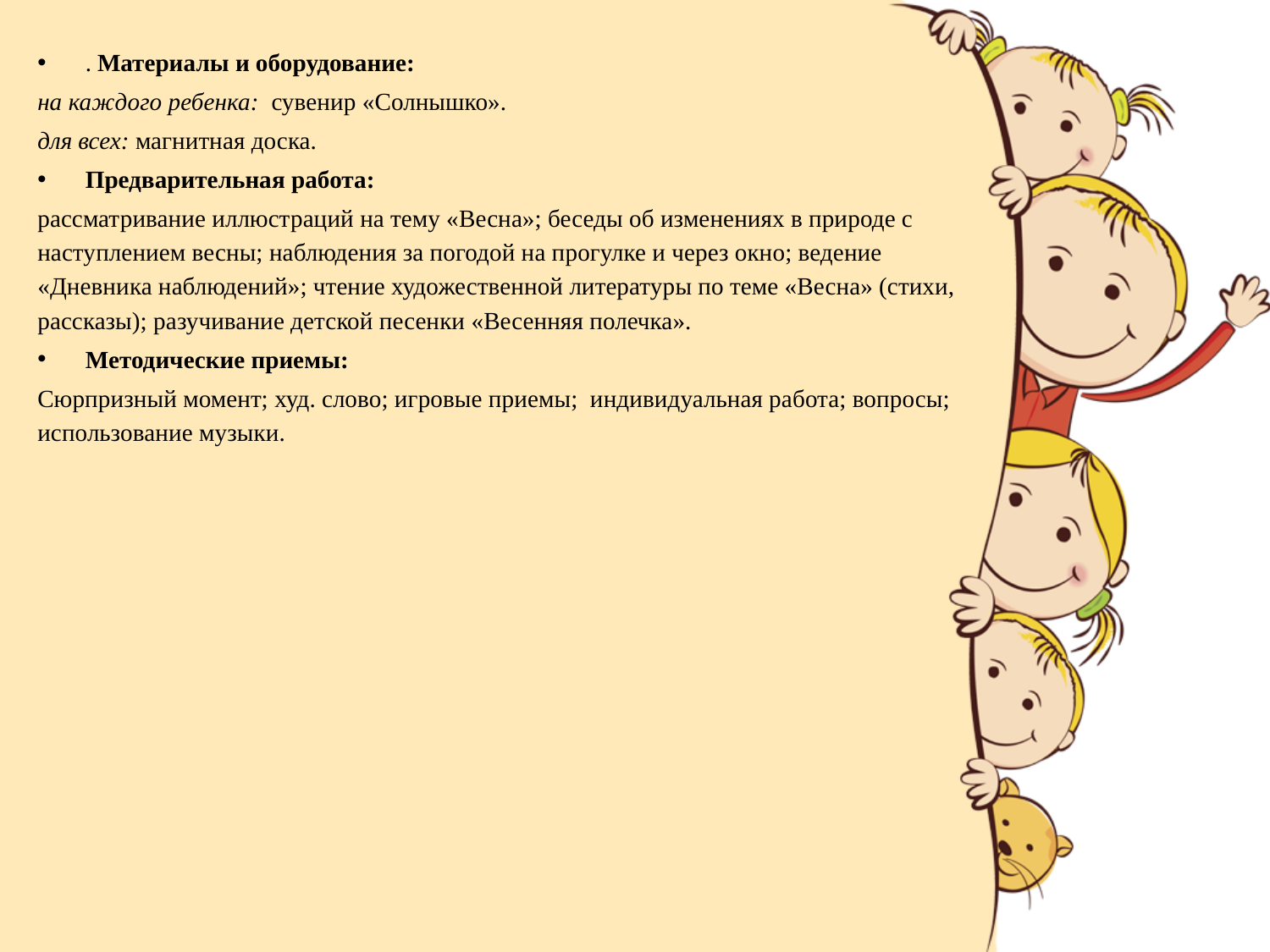

. Материалы и оборудование:
на каждого ребенка:  сувенир «Солнышко».
для всех: магнитная доска.
Предварительная работа:
рассматривание иллюстраций на тему «Весна»; беседы об изменениях в природе с наступлением весны; наблюдения за погодой на прогулке и через окно; ведение «Дневника наблюдений»; чтение художественной литературы по теме «Весна» (стихи, рассказы); разучивание детской песенки «Весенняя полечка».
Методические приемы:
Сюрпризный момент; худ. слово; игровые приемы;  индивидуальная работа; вопросы; использование музыки.